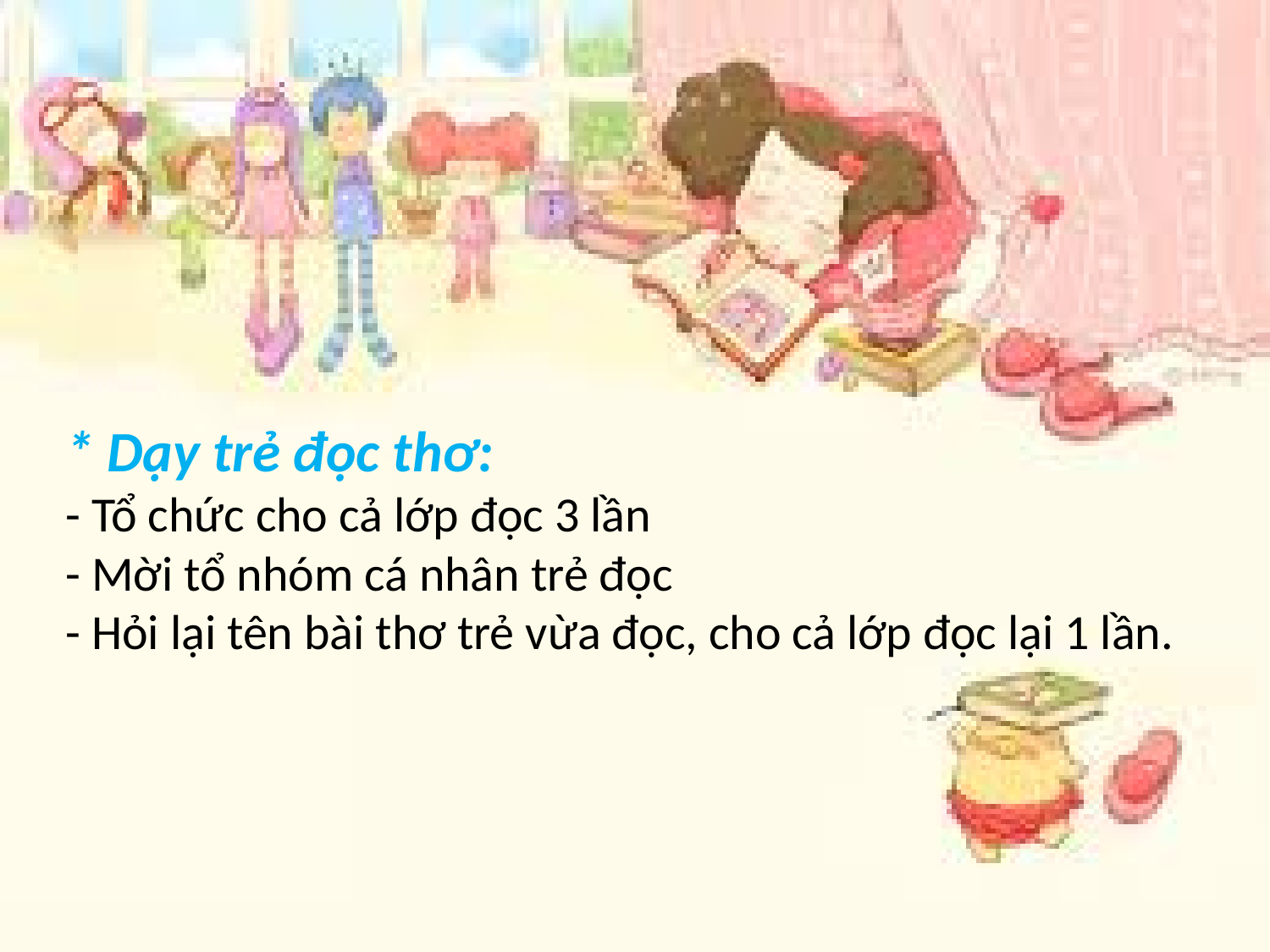

# * Dạy trẻ đọc thơ: - Tổ chức cho cả lớp đọc 3 lần - Mời tổ nhóm cá nhân trẻ đọc - Hỏi lại tên bài thơ trẻ vừa đọc, cho cả lớp đọc lại 1 lần.